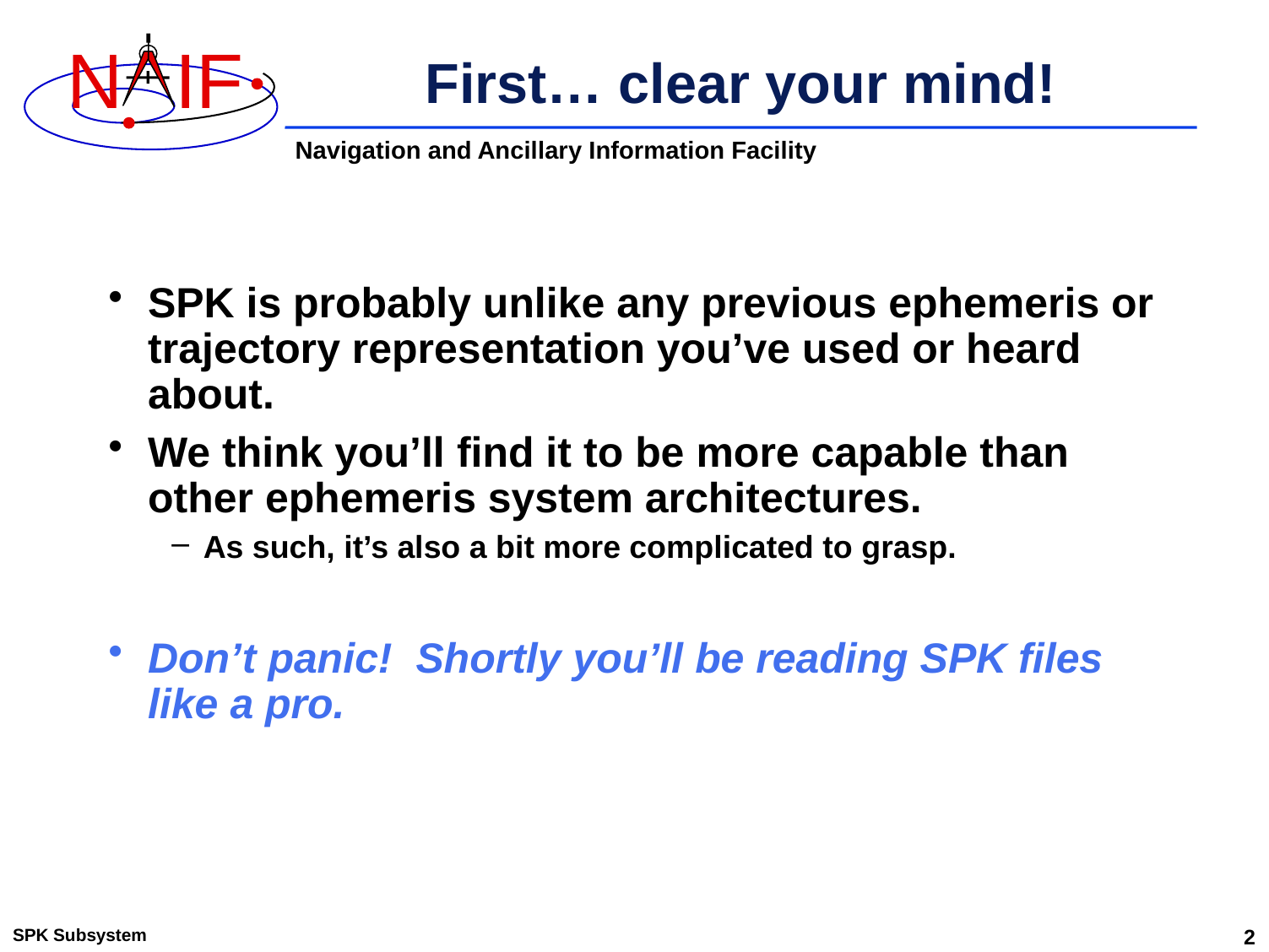

# First… clear your mind!
SPK is probably unlike any previous ephemeris or trajectory representation you’ve used or heard about.
We think you’ll find it to be more capable than other ephemeris system architectures.
As such, it’s also a bit more complicated to grasp.

Don’t panic!  Shortly you’ll be reading SPK files like a pro.
SPK Subsystem
2